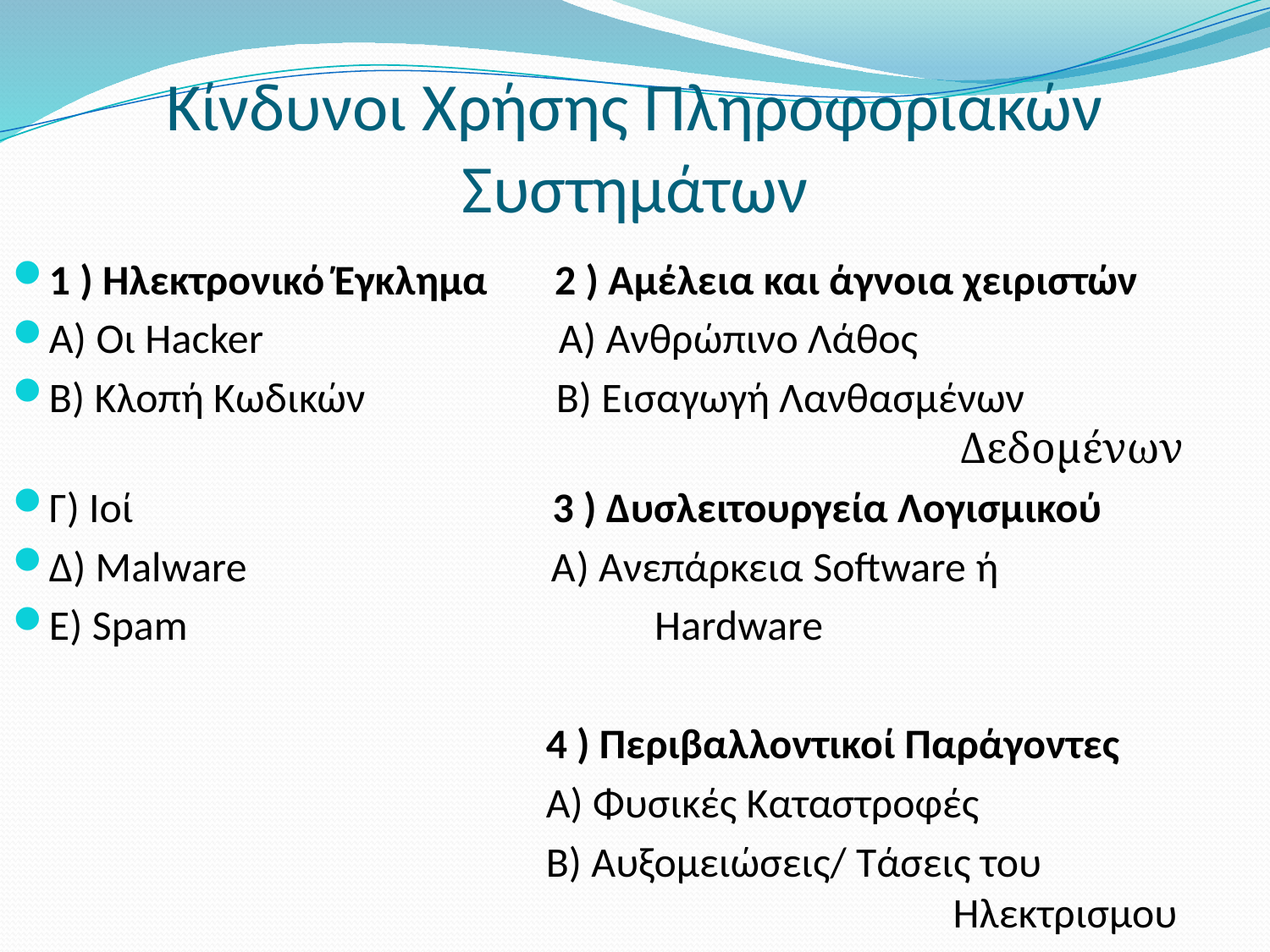

# Κίνδυνοι Χρήσης Πληροφοριακών Συστημάτων
1 ) Ηλεκτρονικό Έγκλημα       2 ) Αμέλεια και άγνοια χειριστών
Α) Οι Hacker                               A) Ανθρώπινο Λάθος
B) Κλοπή Κωδικών                    Β) Εισαγωγή Λανθασμένων      .                                                     .                                                          Δεδομένων
Γ) Ιοί                                            3 ) Δυσλειτουργεία Λογισμικού
Δ) Malware                                A) Ανεπάρκεια Software ή
Ε) Spam                                                 Hardware

                                                        4 ) Περιβαλλοντικοί Παράγοντες
                                                        Α) Φυσικές Καταστροφές
                                                        Β) Αυξομειώσεις/ Τάσεις του                                              .                                                                     Ηλεκτρισμου